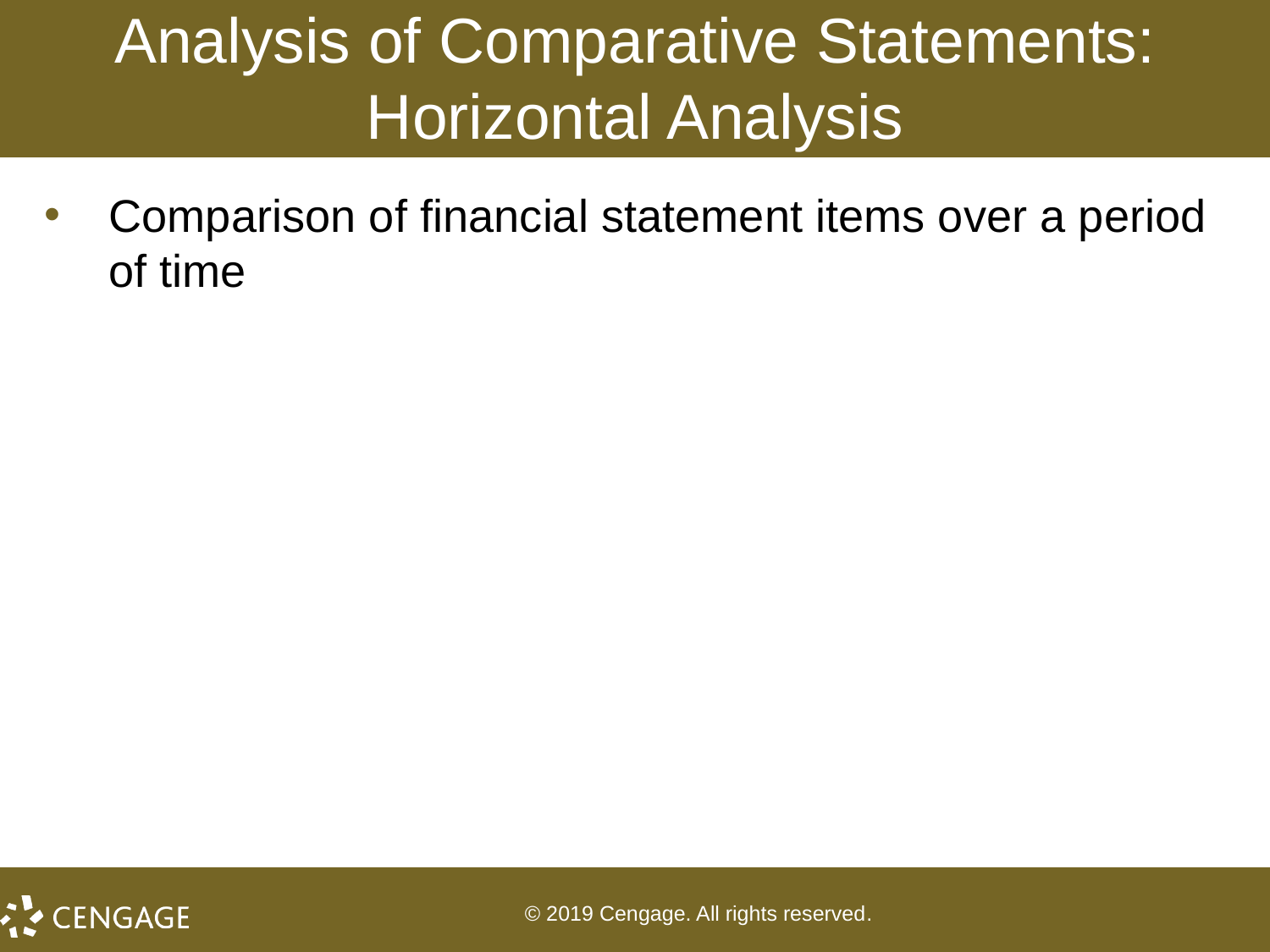

# Analysis of Comparative Statements: Horizontal Analysis
Comparison of financial statement items over a period of time